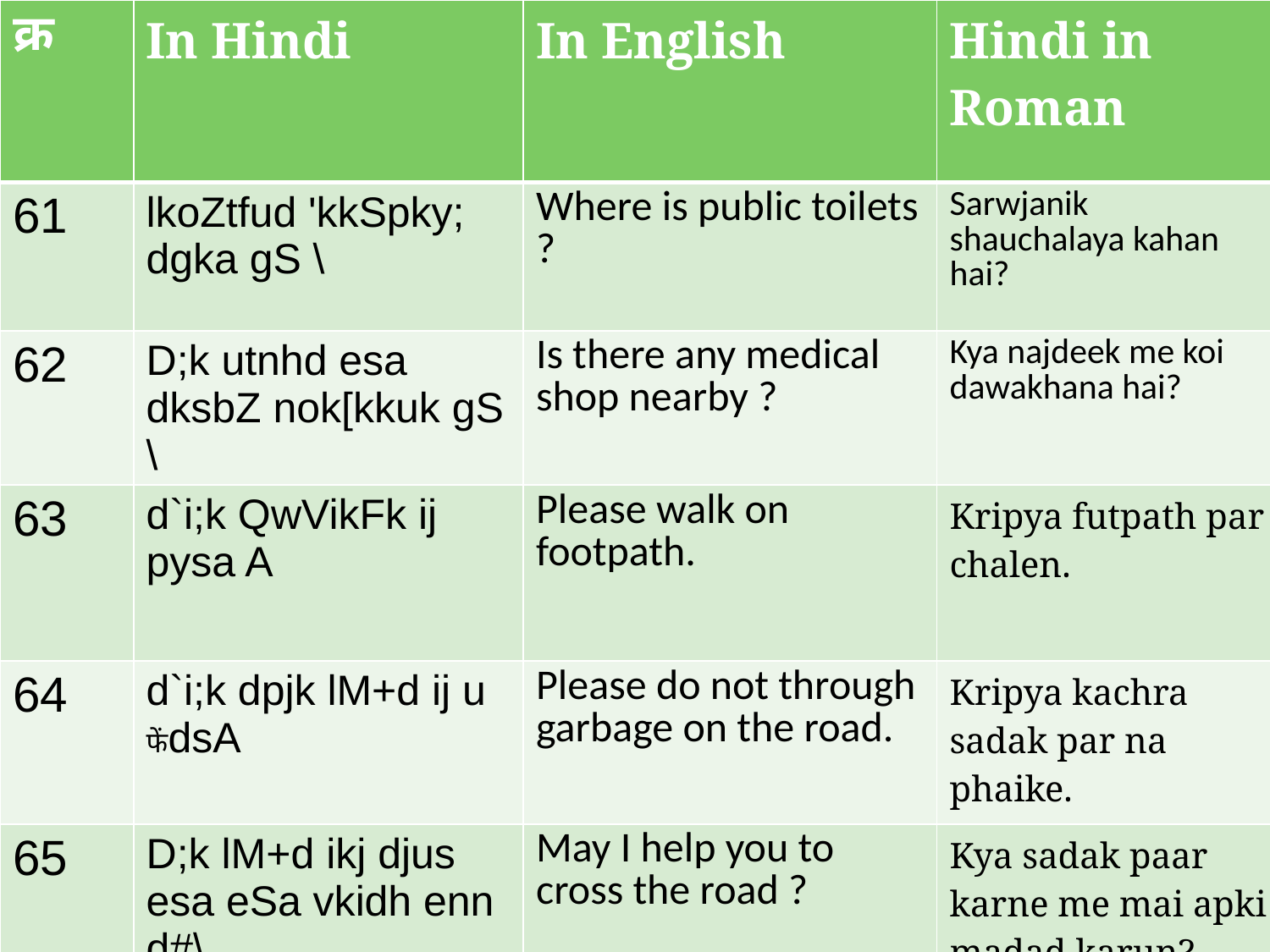

| क्र | In Hindi | In English | Hindi in Roman |
| --- | --- | --- | --- |
| 61 | lkoZtfud 'kkSpky; dgka gS \ | Where is public toilets ? | Sarwjanik shauchalaya kahan hai? |
| 62 | D;k utnhd esa dksbZ nok[kkuk gS \ | Is there any medical shop nearby ? | Kya najdeek me koi dawakhana hai? |
| 63 | d`i;k QwVikFk ij pysa A | Please walk on footpath. | Kripya futpath par chalen. |
| 64 | d`i;k dpjk lM+d ij u फेंdsA | Please do not through garbage on the road. | Kripya kachra sadak par na phaike. |
| 65 | D;k lM+d ikj djus esa eSa vkidh enn d#\ | May I help you to cross the road ? | Kya sadak paar karne me mai apki madad karun? |
#